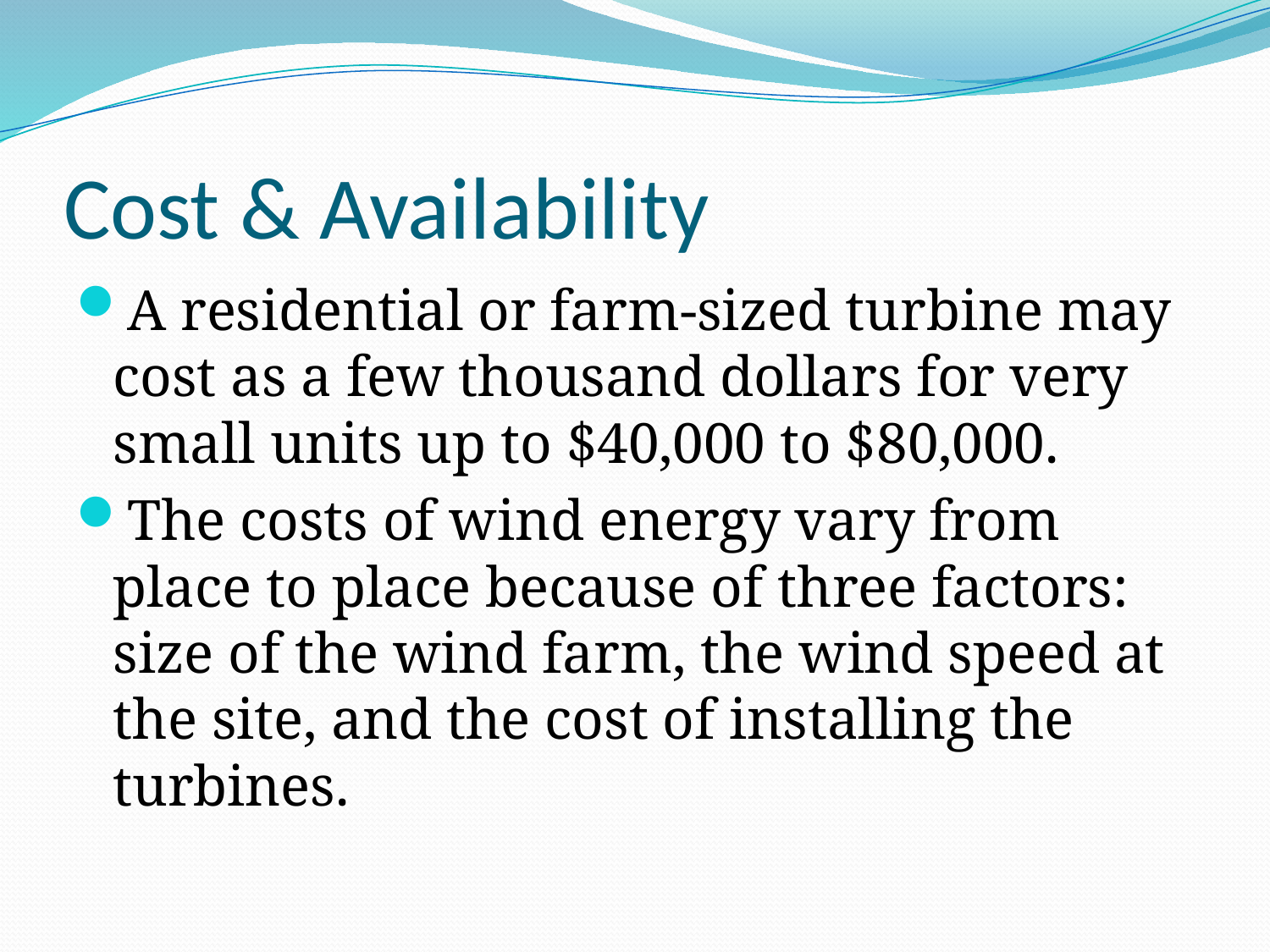

# Cost & Availability
A residential or farm-sized turbine may cost as a few thousand dollars for very small units up to $40,000 to $80,000.
The costs of wind energy vary from place to place because of three factors:  size of the wind farm, the wind speed at the site, and the cost of installing the turbines.